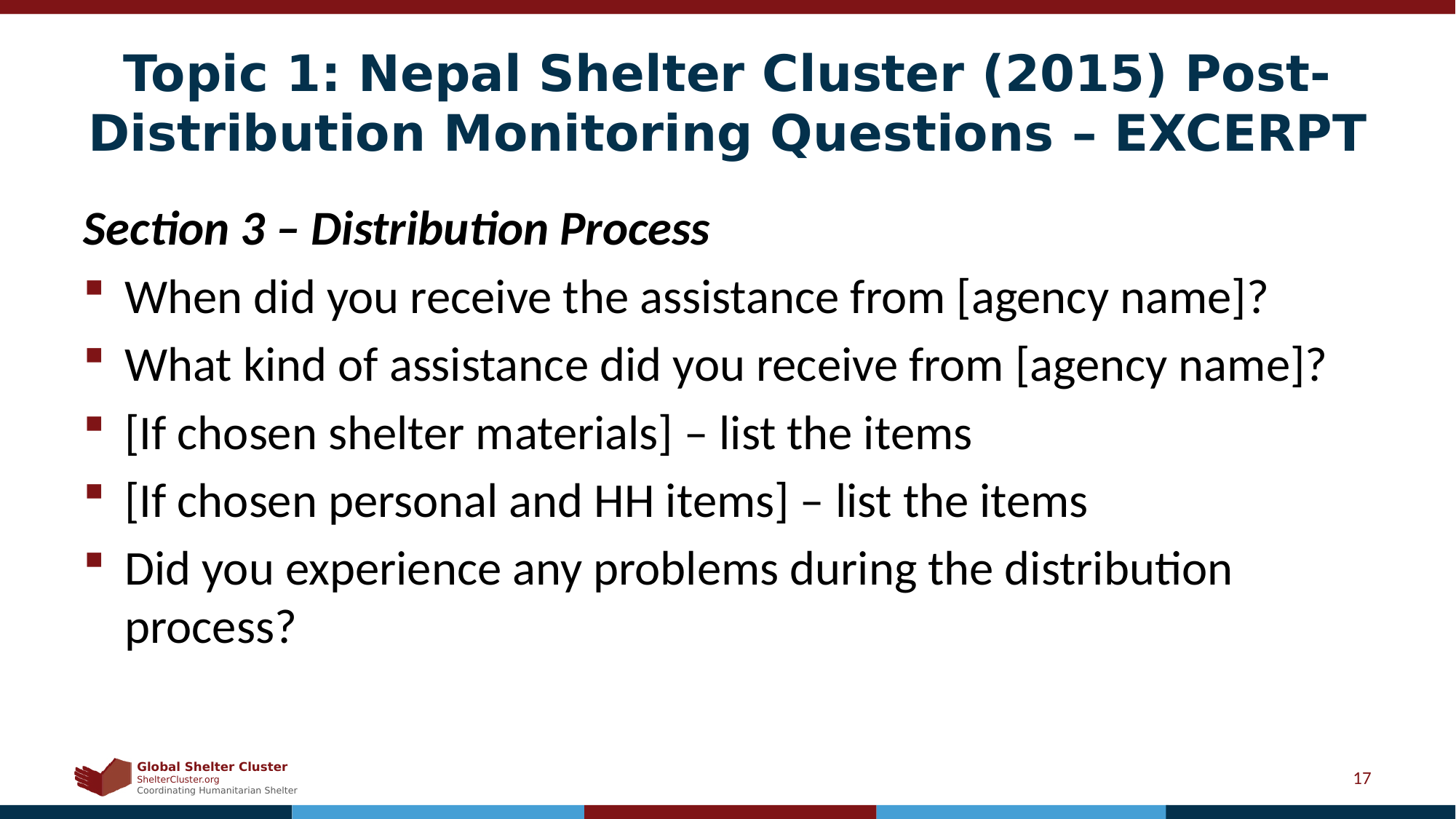

# Topic 1: Nepal Shelter Cluster (2015) Post-Distribution Monitoring Questions – EXCERPT
Section 3 – Distribution Process
When did you receive the assistance from [agency name]?
What kind of assistance did you receive from [agency name]?
[If chosen shelter materials] – list the items
[If chosen personal and HH items] – list the items
Did you experience any problems during the distribution process?

17